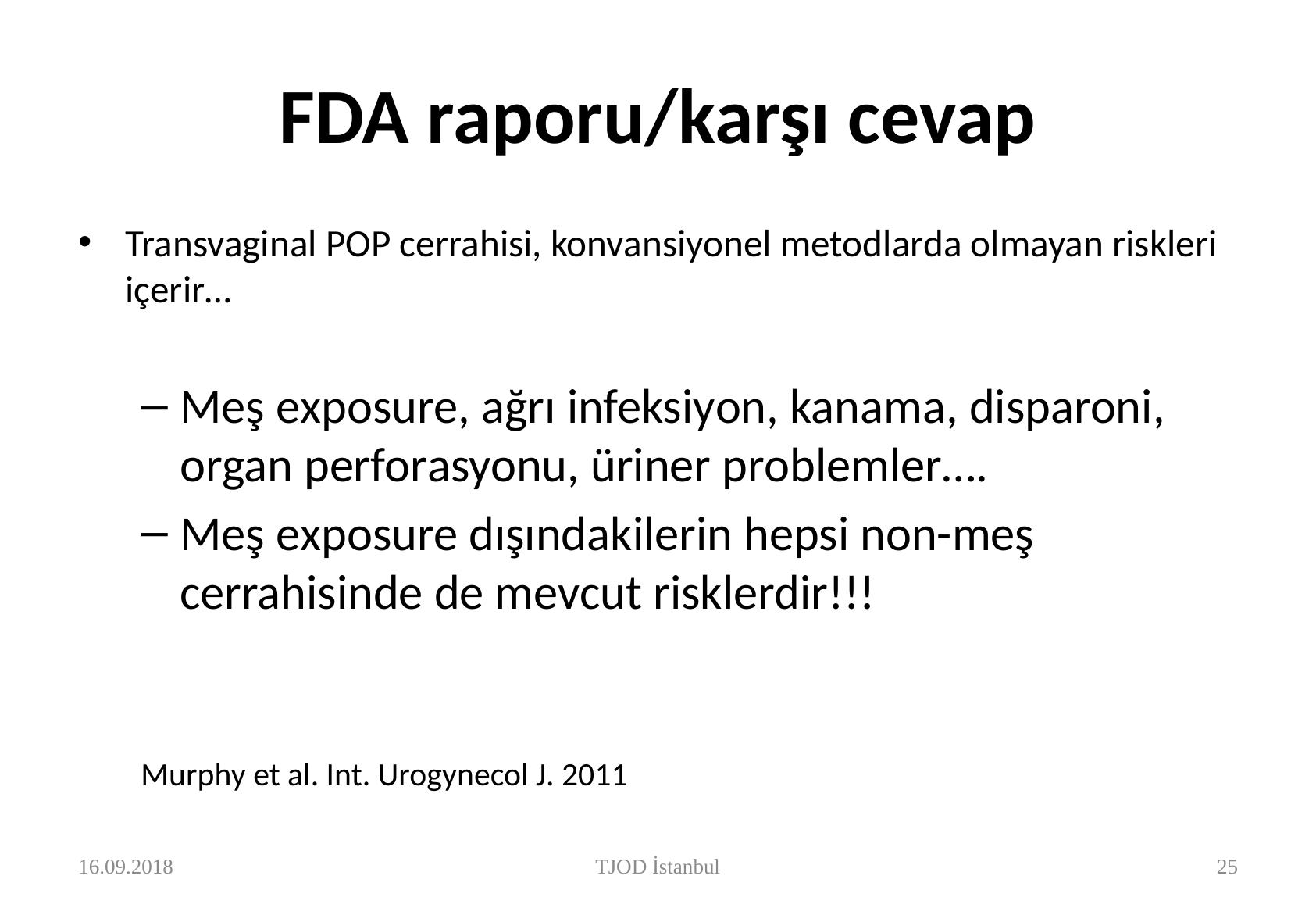

# FDA raporu/karşı cevap
Transvaginal POP cerrahisi, konvansiyonel metodlarda olmayan riskleri içerir…

Meş exposure, ağrı infeksiyon, kanama, disparoni, organ perforasyonu, üriner problemler….
Meş exposure dışındakilerin hepsi non-meş cerrahisinde de mevcut risklerdir!!!

Murphy et al. Int. Urogynecol J. 2011

TJOD İstanbul
25
16.09.2018